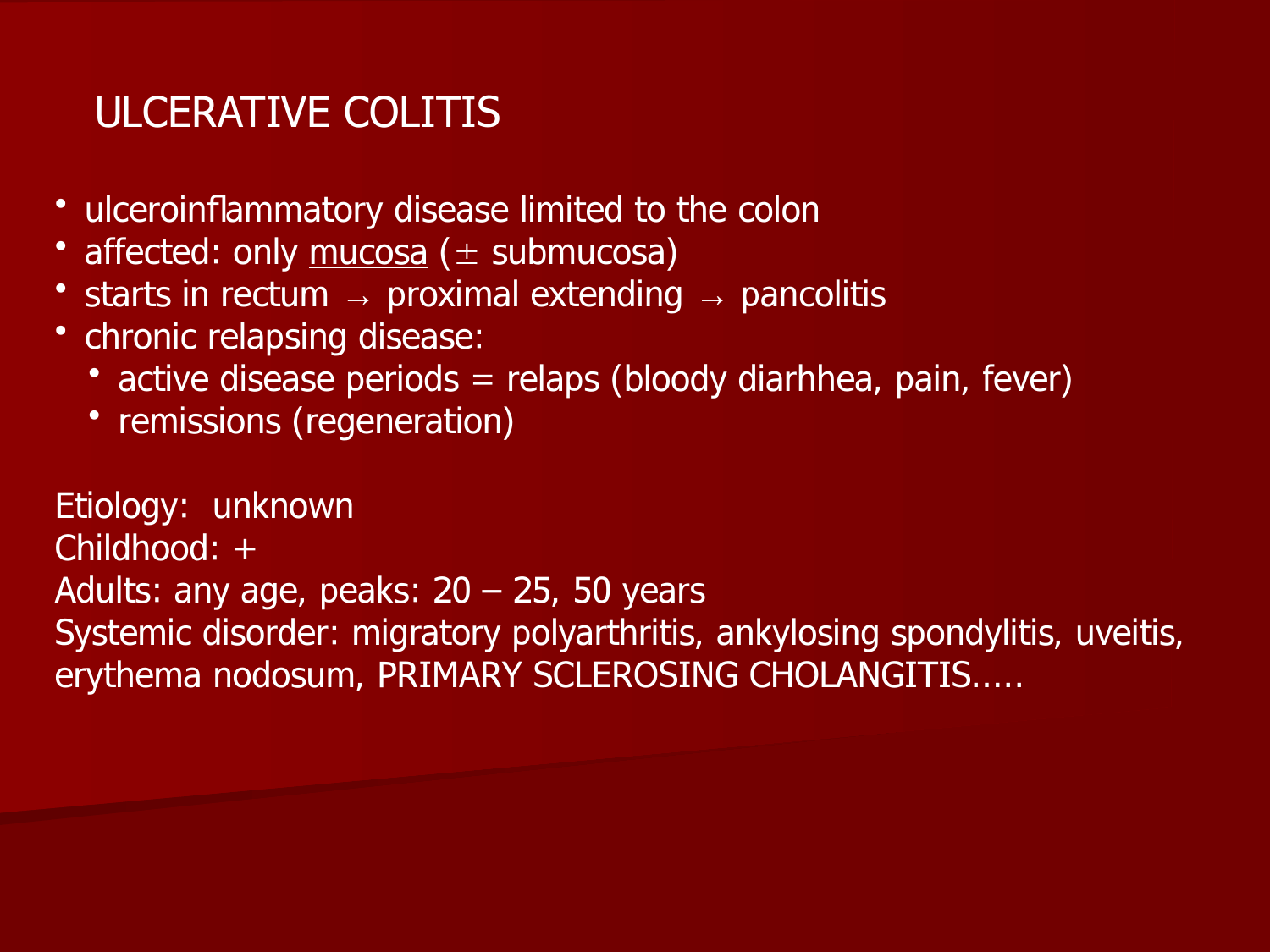

ULCERATIVE COLITIS

ulceroinflammatory disease limited to the colon
affected: only mucosa (± submucosa)
starts in rectum → proximal extending → pancolitis
chronic relapsing disease:
active disease periods = relaps (bloody diarhhea, pain, fever)
remissions (regeneration)

Etiology:  unknown
Childhood: +
Adults: any age, peaks: 20 – 25, 50 years
Systemic disorder: migratory polyarthritis, ankylosing spondylitis, uveitis, erythema nodosum, PRIMARY SCLEROSING CHOLANGITIS.....